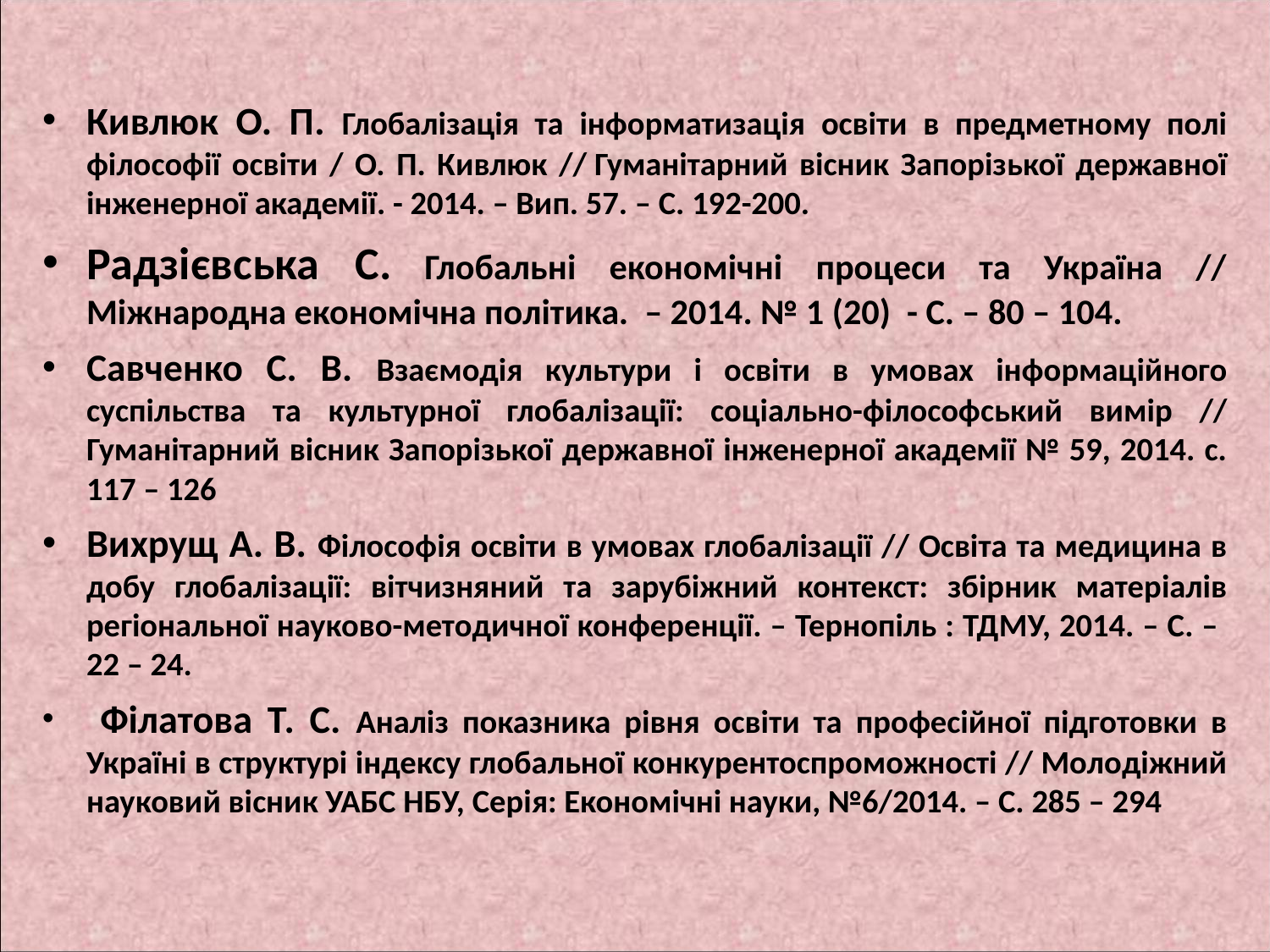

#
Кивлюк О. П. Глобалізація та інформатизація освіти в предметному полі філософії освіти / О. П. Кивлюк // Гуманітарний вісник Запорізької державної інженерної академії. - 2014. – Вип. 57. – С. 192-200.
Радзієвська С. Глобальні економічні процеси та Україна // Міжнародна економічна політика.  – 2014. № 1 (20)  - С. – 80 – 104.
Савченко С. В. Взаємодія культури і освіти в умовах інформаційного суспільства та культурної глобалізації: соціально-філософський вимір // Гуманітарний вісник Запорізької державної інженерної академії № 59, 2014. с. 117 – 126
Вихрущ А. В. Філософія освіти в умовах глобалізації // Освіта та медицина в добу глобалізації: вітчизняний та зарубіжний контекст: збірник матеріалів регіональної науково-методичної конференції. – Тернопіль : ТДМУ, 2014. – С. –  22 – 24.
 Філатова Т. С. Аналіз показника рівня освіти та професійної підготовки в Україні в структурі індексу глобальної конкурентоспроможності // Молодіжний науковий вісник УАБС НБУ, Серія: Економічні науки, №6/2014. – С. 285 – 294